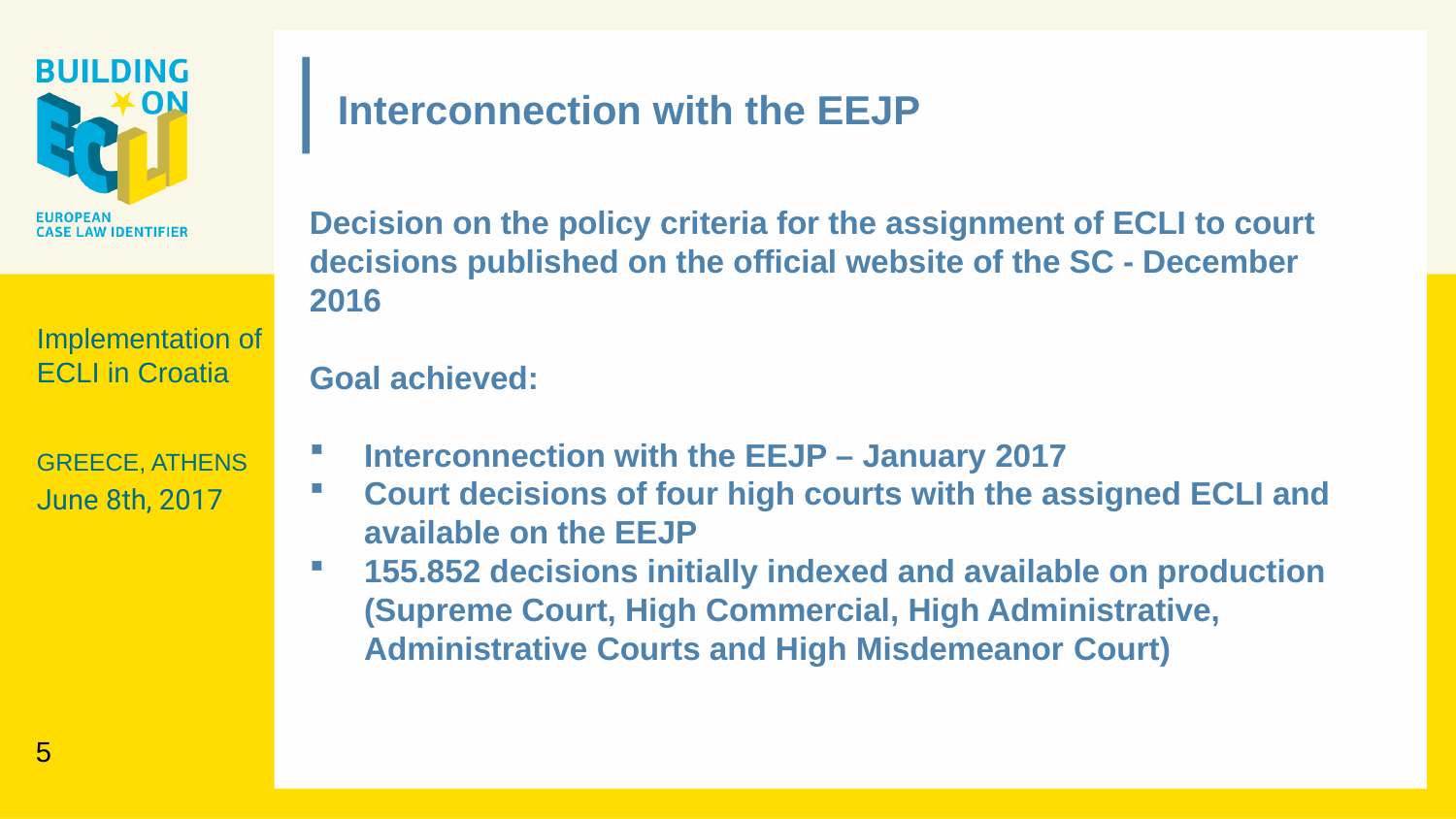

Interconnection with the EEJP
Decision on the policy criteria for the assignment of ECLI to court decisions published on the official website of the SC - December 2016

Goal achieved:

Interconnection with the EEJP – January 2017
Court decisions of four high courts with the assigned ECLI and available on the EEJP
155.852 decisions initially indexed and available on production (Supreme Court, High Commercial, High Administrative, Administrative Courts and High Misdemeanor Court)
Implementation of ECLI in Croatia
GREECE, ATHENS
June 8th, 2017
5